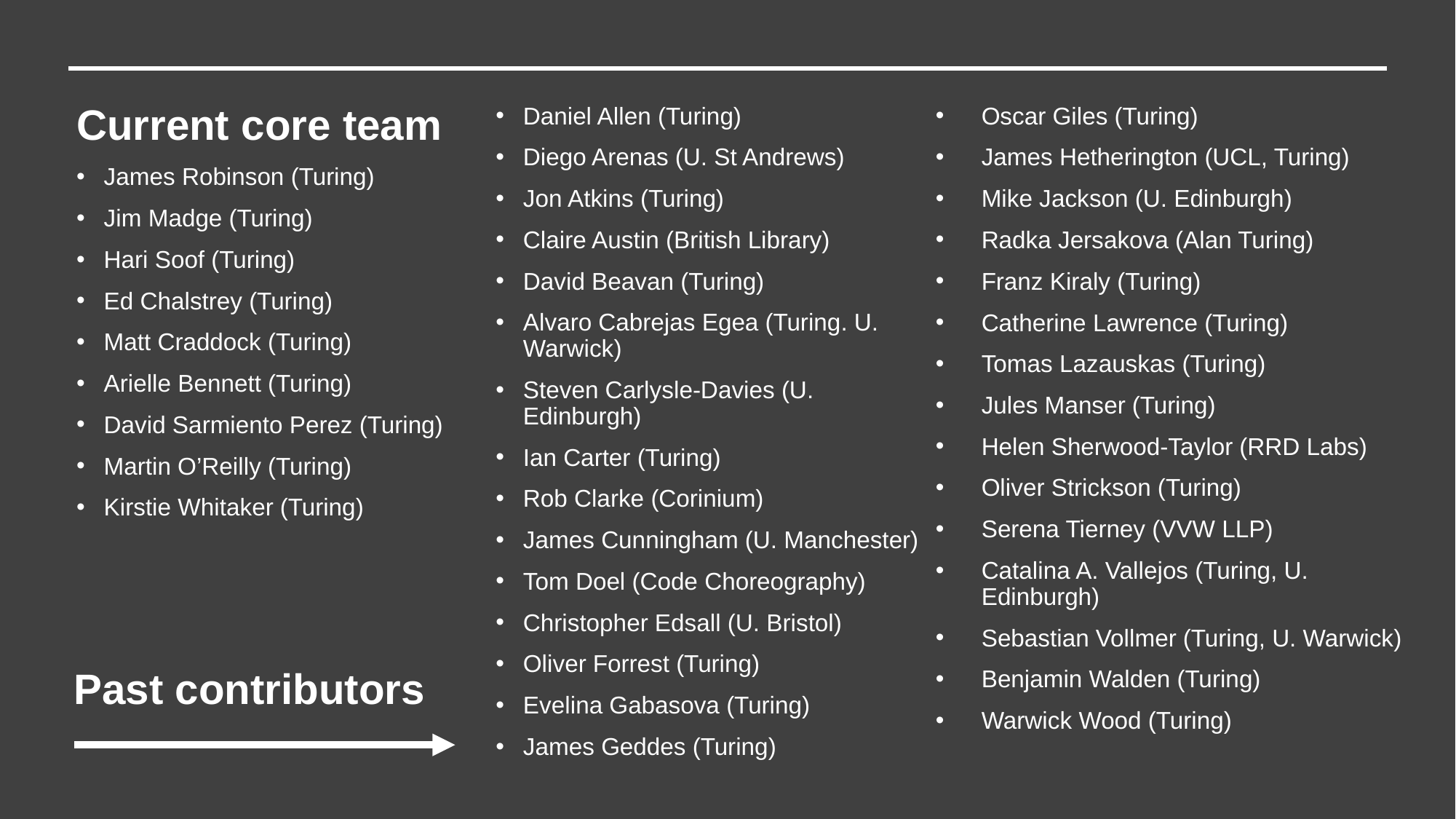

Current core team
James Robinson (Turing)
Jim Madge (Turing)
Hari Soof (Turing)
Ed Chalstrey (Turing)
Matt Craddock (Turing)
Arielle Bennett (Turing)
David Sarmiento Perez (Turing)
Martin O’Reilly (Turing)
Kirstie Whitaker (Turing)
Oscar Giles (Turing)
James Hetherington (UCL, Turing)
Mike Jackson (U. Edinburgh)
Radka Jersakova (Alan Turing)
Franz Kiraly (Turing)
Catherine Lawrence (Turing)
Tomas Lazauskas (Turing)
Jules Manser (Turing)
Helen Sherwood-Taylor (RRD Labs)
Oliver Strickson (Turing)
Serena Tierney (VVW LLP)
Catalina A. Vallejos (Turing, U. Edinburgh)
Sebastian Vollmer (Turing, U. Warwick)
Benjamin Walden (Turing)
Warwick Wood (Turing)
Daniel Allen (Turing)
Diego Arenas (U. St Andrews)
Jon Atkins (Turing)
Claire Austin (British Library)
David Beavan (Turing)
Alvaro Cabrejas Egea (Turing. U. Warwick)
Steven Carlysle-Davies (U. Edinburgh)
Ian Carter (Turing)
Rob Clarke (Corinium)
James Cunningham (U. Manchester)
Tom Doel (Code Choreography)
Christopher Edsall (U. Bristol)
Oliver Forrest (Turing)
Evelina Gabasova (Turing)
James Geddes (Turing)

Past contributors